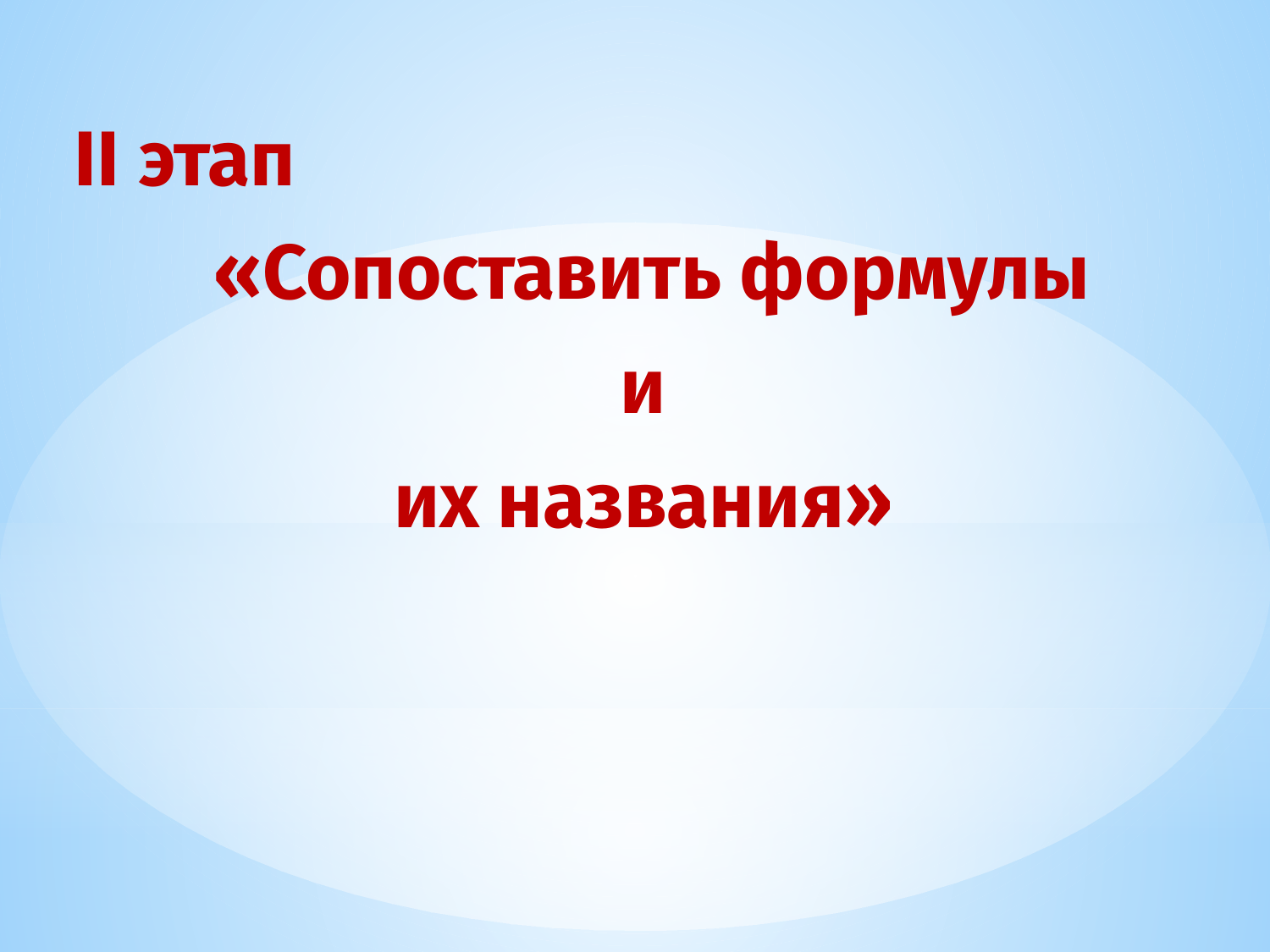

II этап
 «Сопоставить формулы
 и
их названия»
#